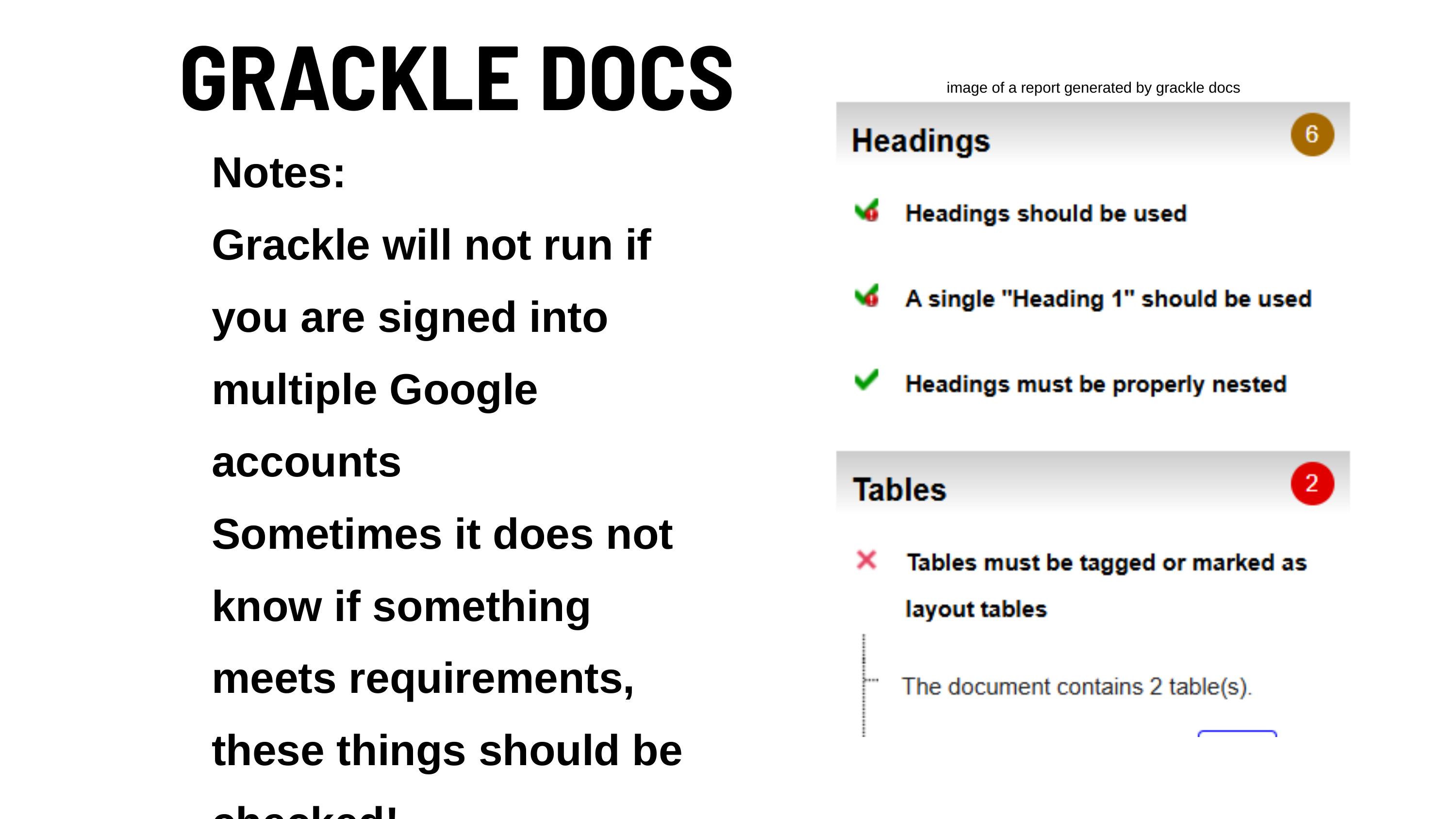

GRACKLE DOCS
image of a report generated by grackle docs

Notes:
Grackle will not run if you are signed into multiple Google accounts
Sometimes it does not know if something meets requirements, these things should be checked!